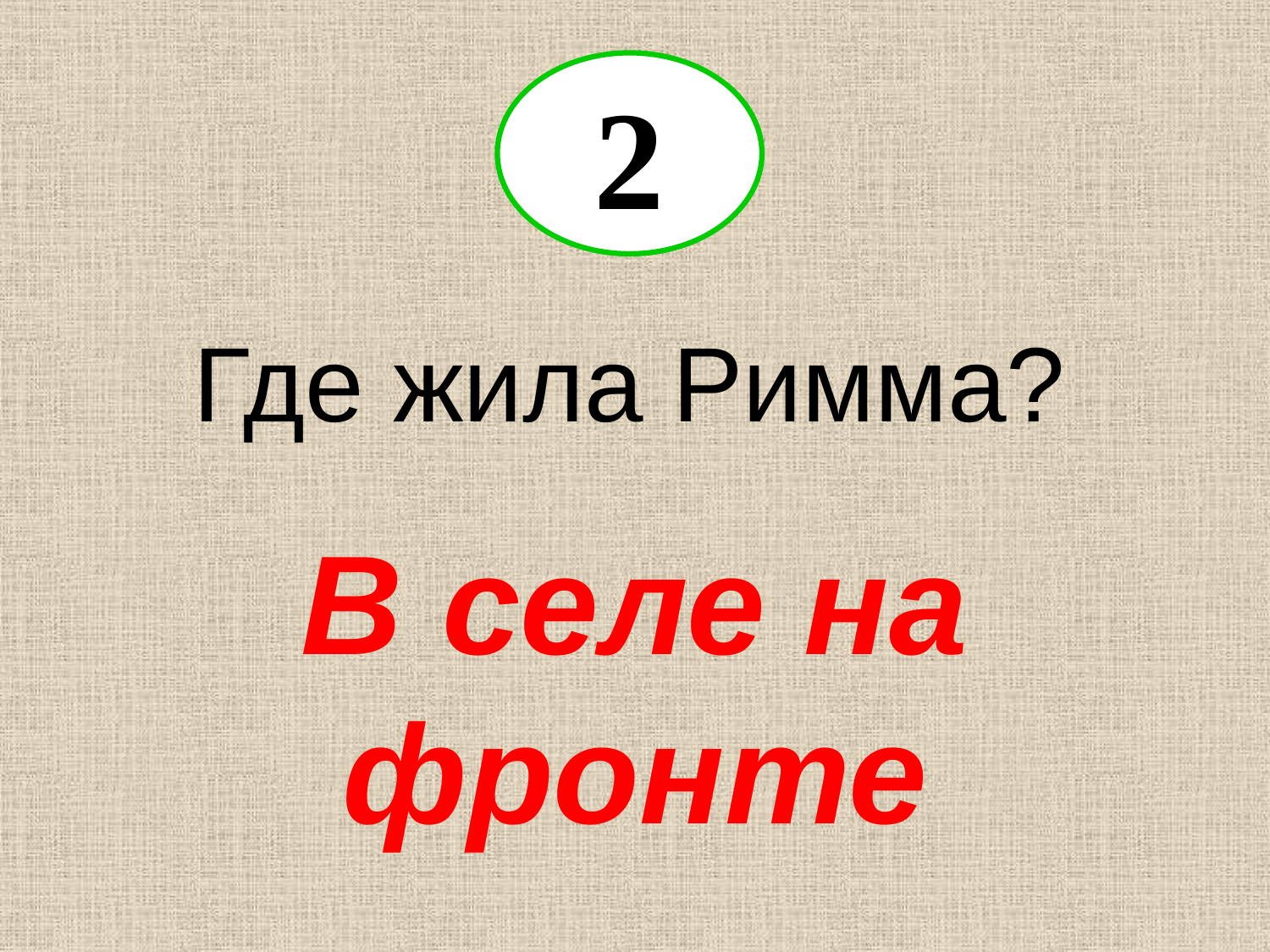

2
Где жила Римма?
В селе на фронте